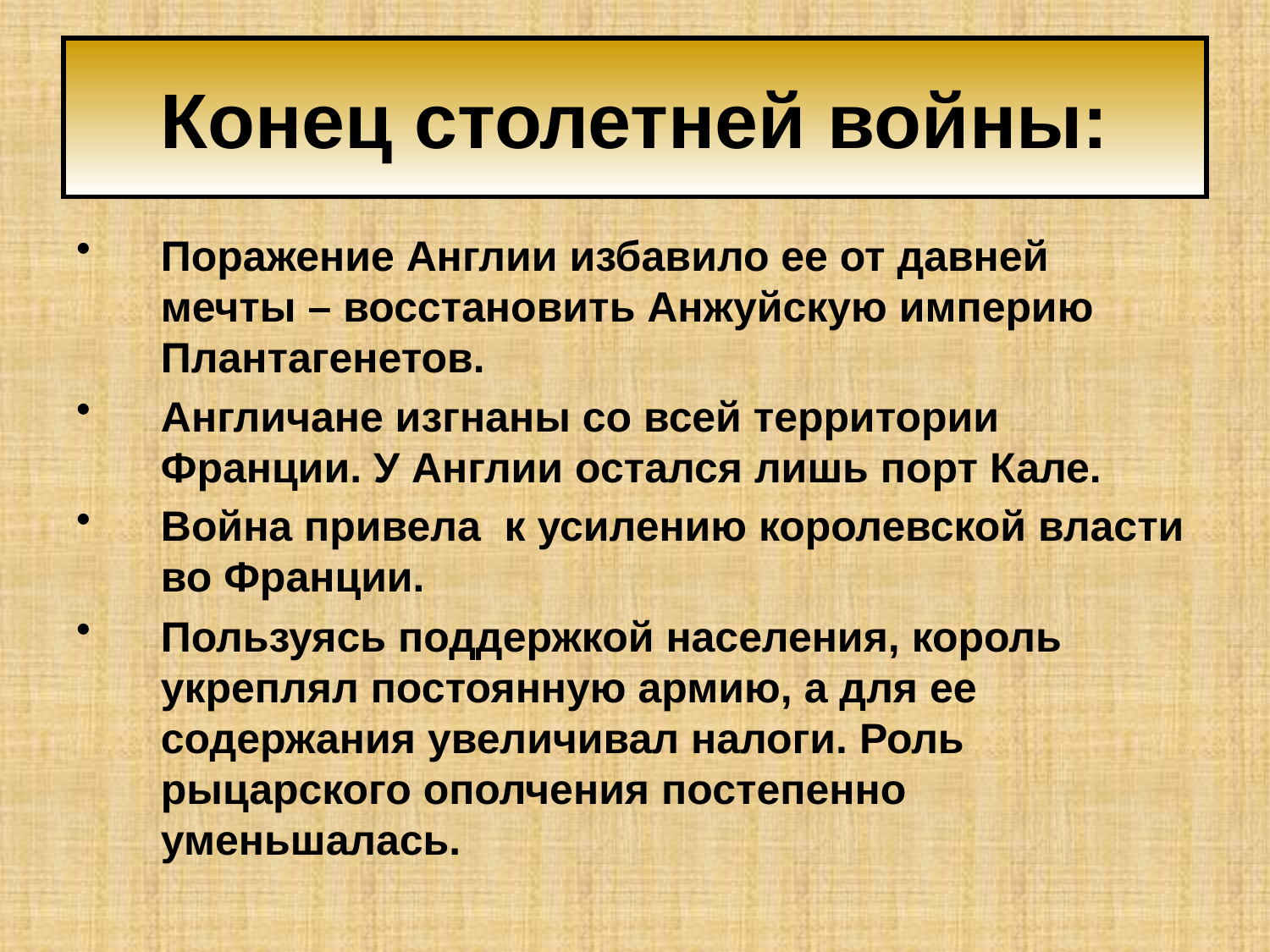

# Конец столетней войны:
Поражение Англии избавило ее от давней мечты – восстановить Анжуйскую империю Плантагенетов.
Англичане изгнаны со всей территории Франции. У Англии остался лишь порт Кале.
Война привела  к усилению королевской власти во Франции.
Пользуясь поддержкой населения, король укреплял постоянную армию, а для ее содержания увеличивал налоги. Роль рыцарского ополчения постепенно уменьшалась.